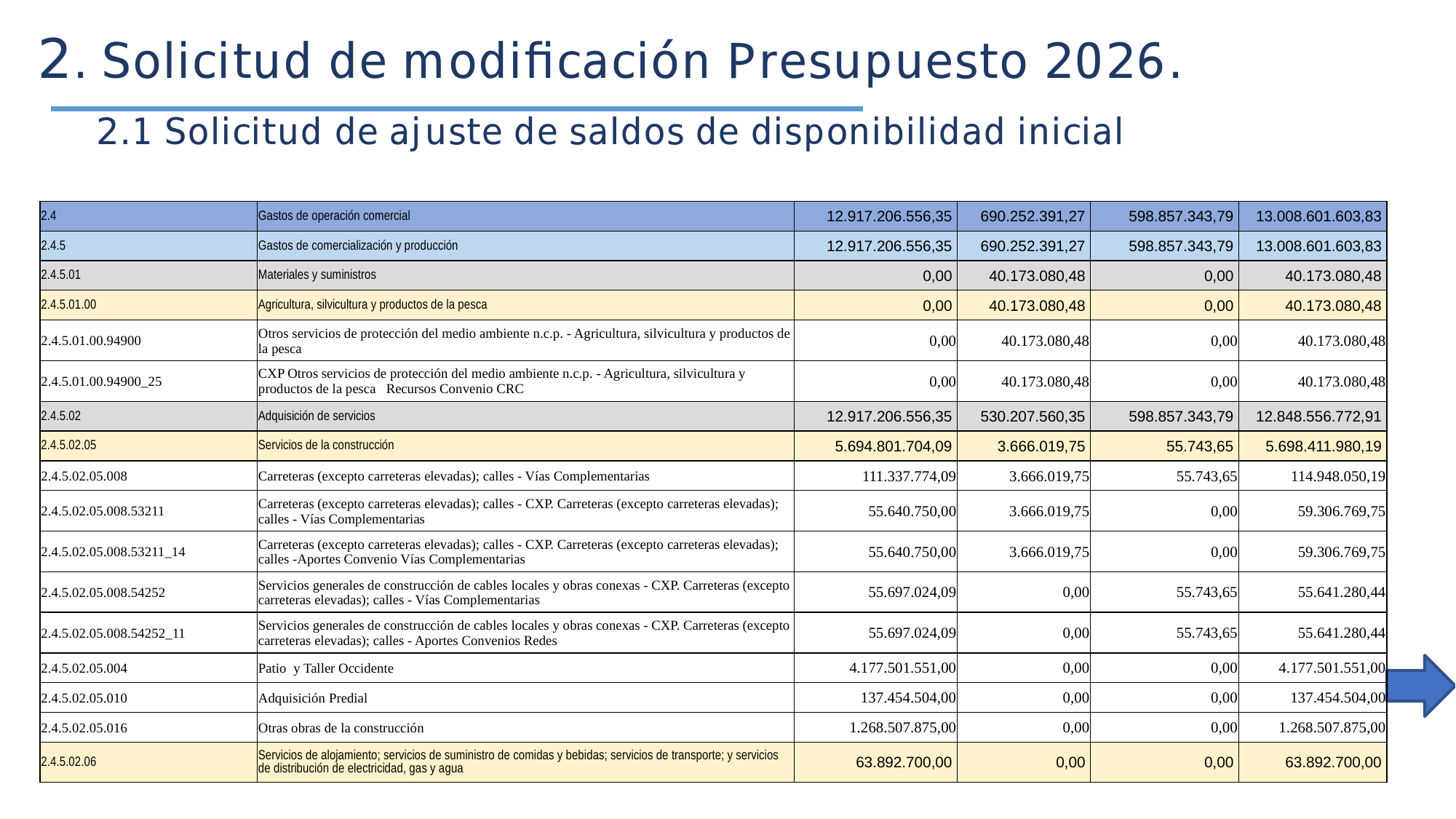

# 2. Solicitud de modificación Presupuesto 2026.
2.1 Solicitud de ajuste de saldos de disponibilidad inicial
| 2.4 | Gastos de operación comercial | 12.917.206.556,35 | 690.252.391,27 | 598.857.343,79 | 13.008.601.603,83 |
| --- | --- | --- | --- | --- | --- |
| 2.4.5 | Gastos de comercialización y producción | 12.917.206.556,35 | 690.252.391,27 | 598.857.343,79 | 13.008.601.603,83 |
| 2.4.5.01 | Materiales y suministros | 0,00 | 40.173.080,48 | 0,00 | 40.173.080,48 |
| 2.4.5.01.00 | Agricultura, silvicultura y productos de la pesca | 0,00 | 40.173.080,48 | 0,00 | 40.173.080,48 |
| 2.4.5.01.00.94900 | Otros servicios de protección del medio ambiente n.c.p. - Agricultura, silvicultura y productos de la pesca | 0,00 | 40.173.080,48 | 0,00 | 40.173.080,48 |
| 2.4.5.01.00.94900\_25 | CXP Otros servicios de protección del medio ambiente n.c.p. - Agricultura, silvicultura y productos de la pesca Recursos Convenio CRC | 0,00 | 40.173.080,48 | 0,00 | 40.173.080,48 |
| 2.4.5.02 | Adquisición de servicios | 12.917.206.556,35 | 530.207.560,35 | 598.857.343,79 | 12.848.556.772,91 |
| 2.4.5.02.05 | Servicios de la construcción | 5.694.801.704,09 | 3.666.019,75 | 55.743,65 | 5.698.411.980,19 |
| 2.4.5.02.05.008 | Carreteras (excepto carreteras elevadas); calles - Vías Complementarias | 111.337.774,09 | 3.666.019,75 | 55.743,65 | 114.948.050,19 |
| 2.4.5.02.05.008.53211 | Carreteras (excepto carreteras elevadas); calles - CXP. Carreteras (excepto carreteras elevadas); calles - Vías Complementarias | 55.640.750,00 | 3.666.019,75 | 0,00 | 59.306.769,75 |
| 2.4.5.02.05.008.53211\_14 | Carreteras (excepto carreteras elevadas); calles - CXP. Carreteras (excepto carreteras elevadas); calles -Aportes Convenio Vías Complementarias | 55.640.750,00 | 3.666.019,75 | 0,00 | 59.306.769,75 |
| 2.4.5.02.05.008.54252 | Servicios generales de construcción de cables locales y obras conexas - CXP. Carreteras (excepto carreteras elevadas); calles - Vías Complementarias | 55.697.024,09 | 0,00 | 55.743,65 | 55.641.280,44 |
| 2.4.5.02.05.008.54252\_11 | Servicios generales de construcción de cables locales y obras conexas - CXP. Carreteras (excepto carreteras elevadas); calles - Aportes Convenios Redes | 55.697.024,09 | 0,00 | 55.743,65 | 55.641.280,44 |
| 2.4.5.02.05.004 | Patio y Taller Occidente | 4.177.501.551,00 | 0,00 | 0,00 | 4.177.501.551,00 |
| 2.4.5.02.05.010 | Adquisición Predial | 137.454.504,00 | 0,00 | 0,00 | 137.454.504,00 |
| 2.4.5.02.05.016 | Otras obras de la construcción | 1.268.507.875,00 | 0,00 | 0,00 | 1.268.507.875,00 |
| 2.4.5.02.06 | Servicios de alojamiento; servicios de suministro de comidas y bebidas; servicios de transporte; y servicios de distribución de electricidad, gas y agua | 63.892.700,00 | 0,00 | 0,00 | 63.892.700,00 |